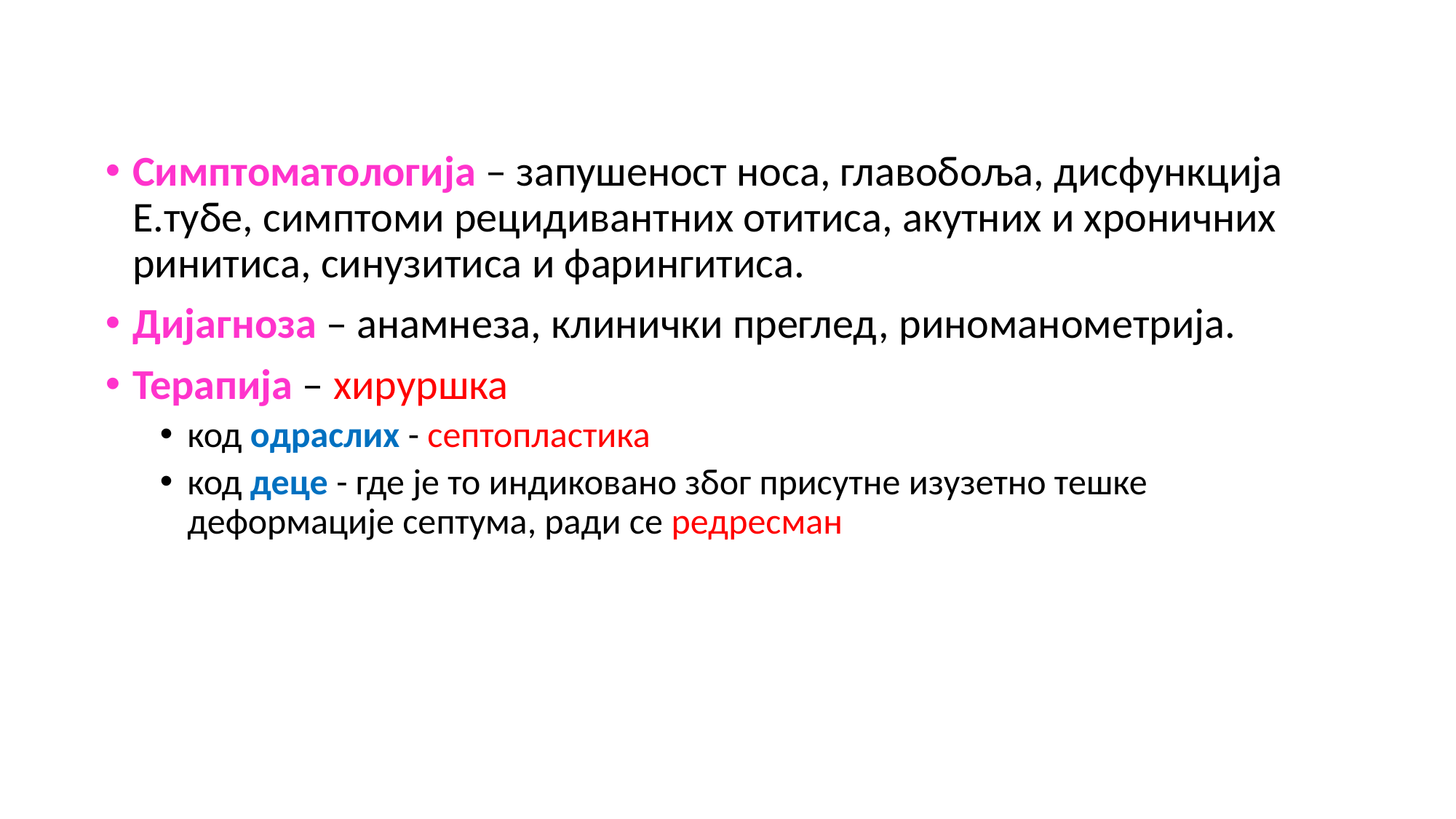

Симптоматологија – запушеност носа, главобоља, дисфункција Е.тубе, симптоми рецидивантних отитиса, акутних и хроничних ринитиса, синузитиса и фарингитиса.
Дијагноза – анамнеза, клинички преглед, риноманометрија.
Терапија – хируршка
код одраслих - септопластика
код деце - где је то индиковано због присутне изузетно тешке деформације септума, ради се редресман